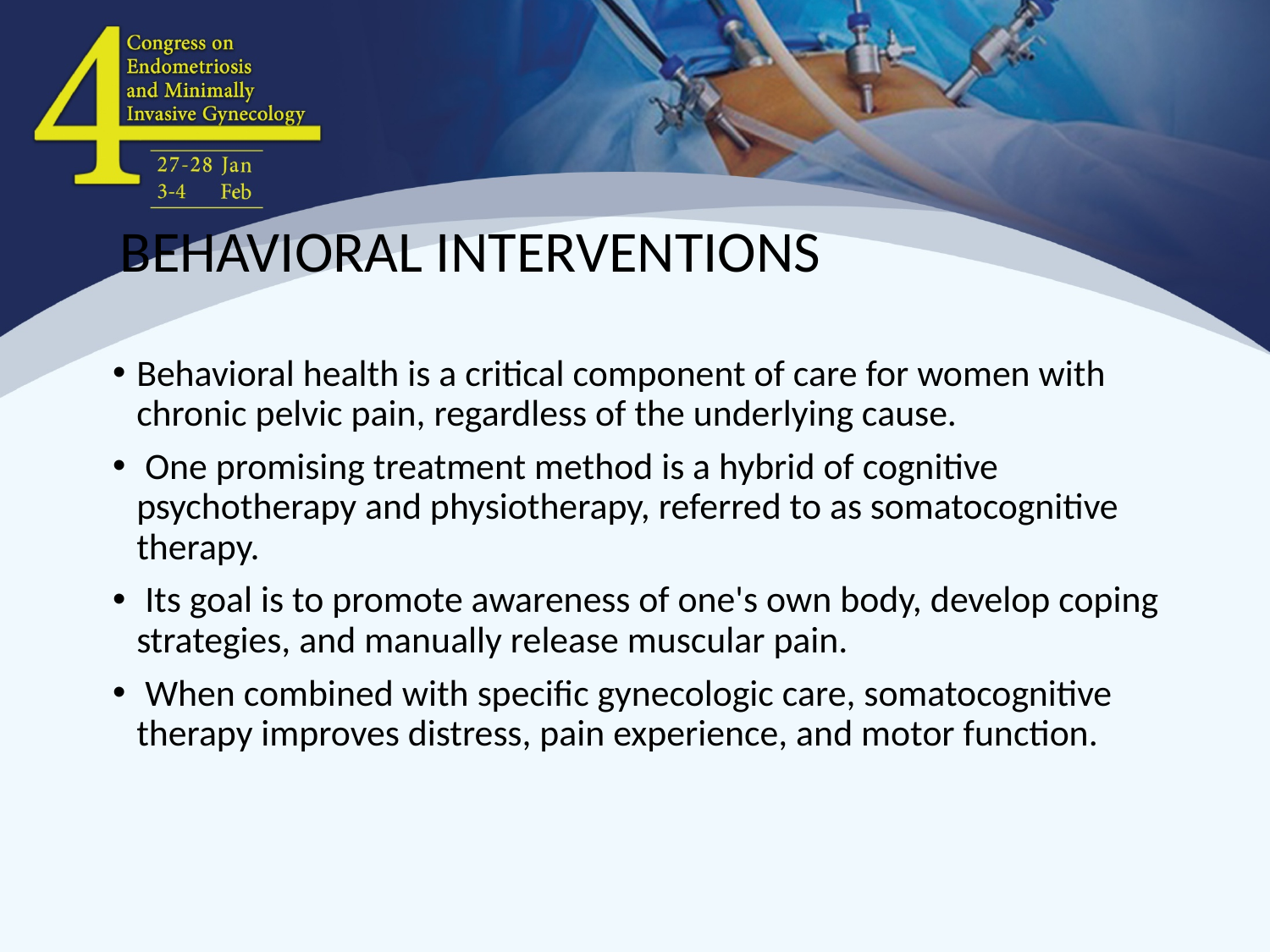

# BEHAVIORAL INTERVENTIONS
Behavioral health is a critical component of care for women with chronic pelvic pain, regardless of the underlying cause.
 One promising treatment method is a hybrid of cognitive psychotherapy and physiotherapy, referred to as somatocognitive therapy.
 Its goal is to promote awareness of one's own body, develop coping strategies, and manually release muscular pain.
 When combined with specific gynecologic care, somatocognitive therapy improves distress, pain experience, and motor function.